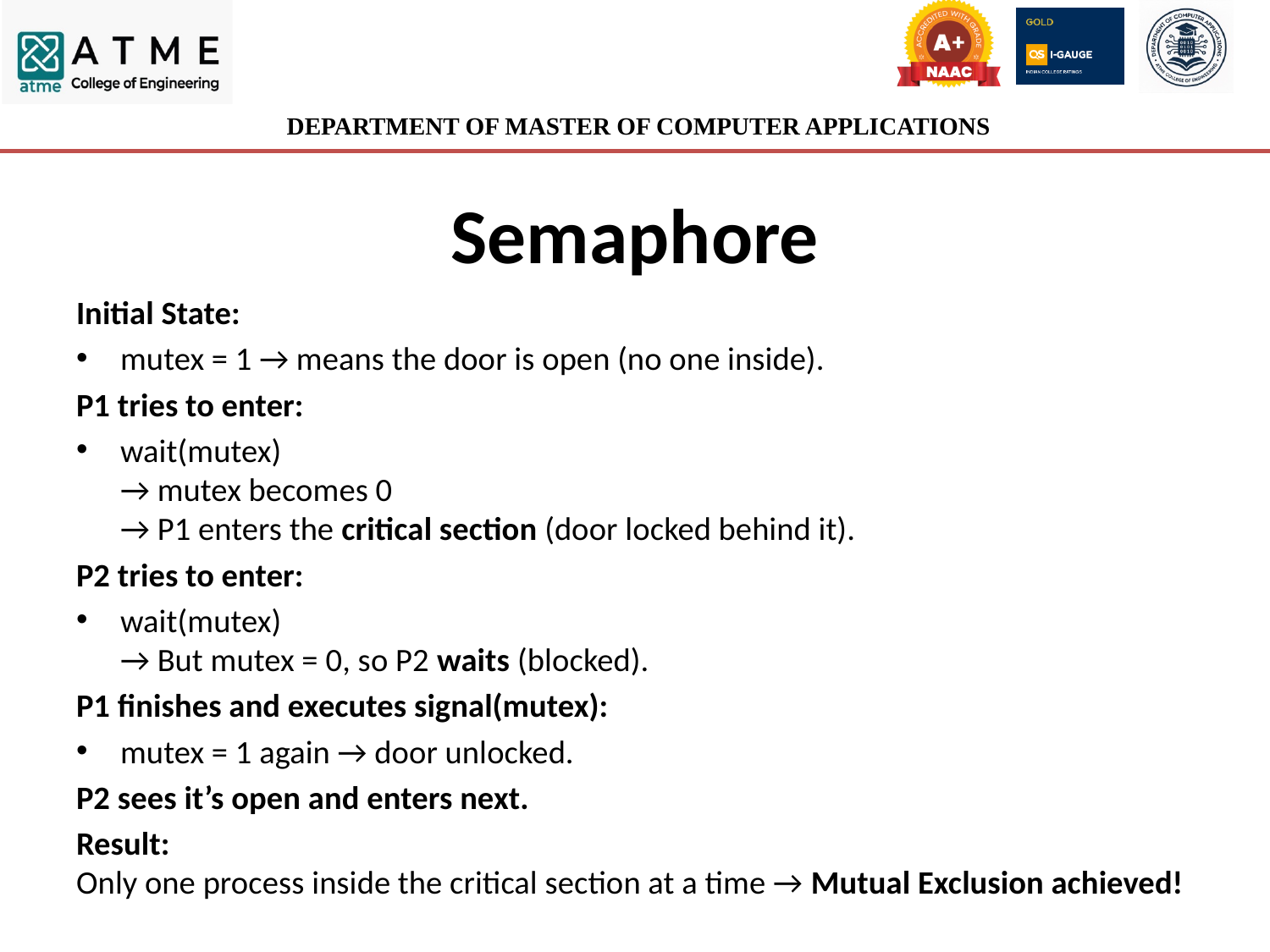

# Semaphore
Initial State:
mutex = 1 → means the door is open (no one inside).
P1 tries to enter:
wait(mutex)
→ mutex becomes 0
→ P1 enters the critical section (door locked behind it).
P2 tries to enter:
wait(mutex)
→ But mutex = 0, so P2 waits (blocked).
P1 finishes and executes signal(mutex):
mutex = 1 again → door unlocked.
P2 sees it’s open and enters next.
Result:
Only one process inside the critical section at a time → Mutual Exclusion achieved!